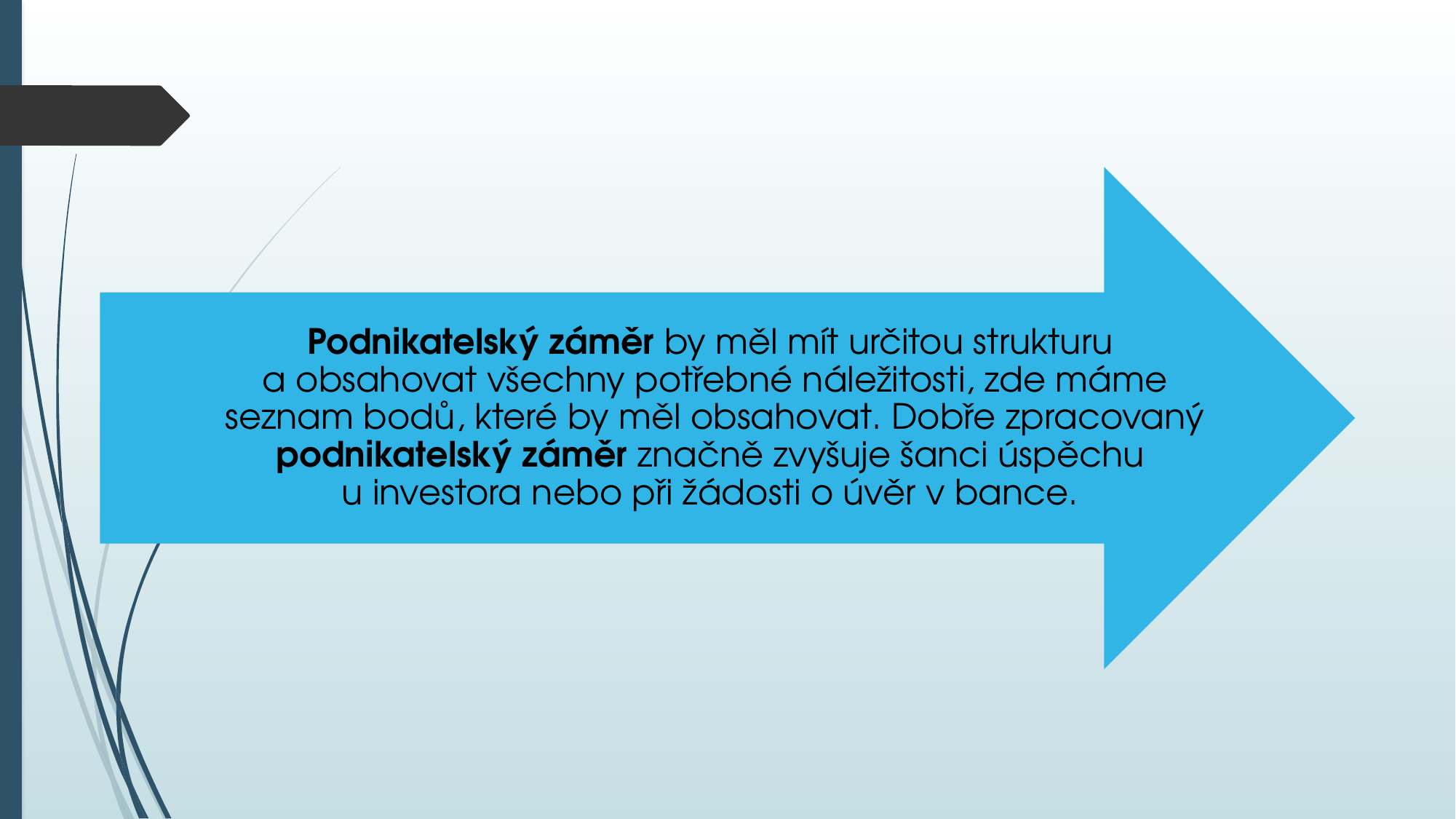

Podnikatelský záměr by měl mít určitou strukturu
a obsahovat všechny potřebné náležitosti, zde máme seznam bodů, které by měl obsahovat. Dobře zpracovaný podnikatelský záměr značně zvyšuje šanci úspěchu
u investora nebo při žádosti o úvěr v bance.